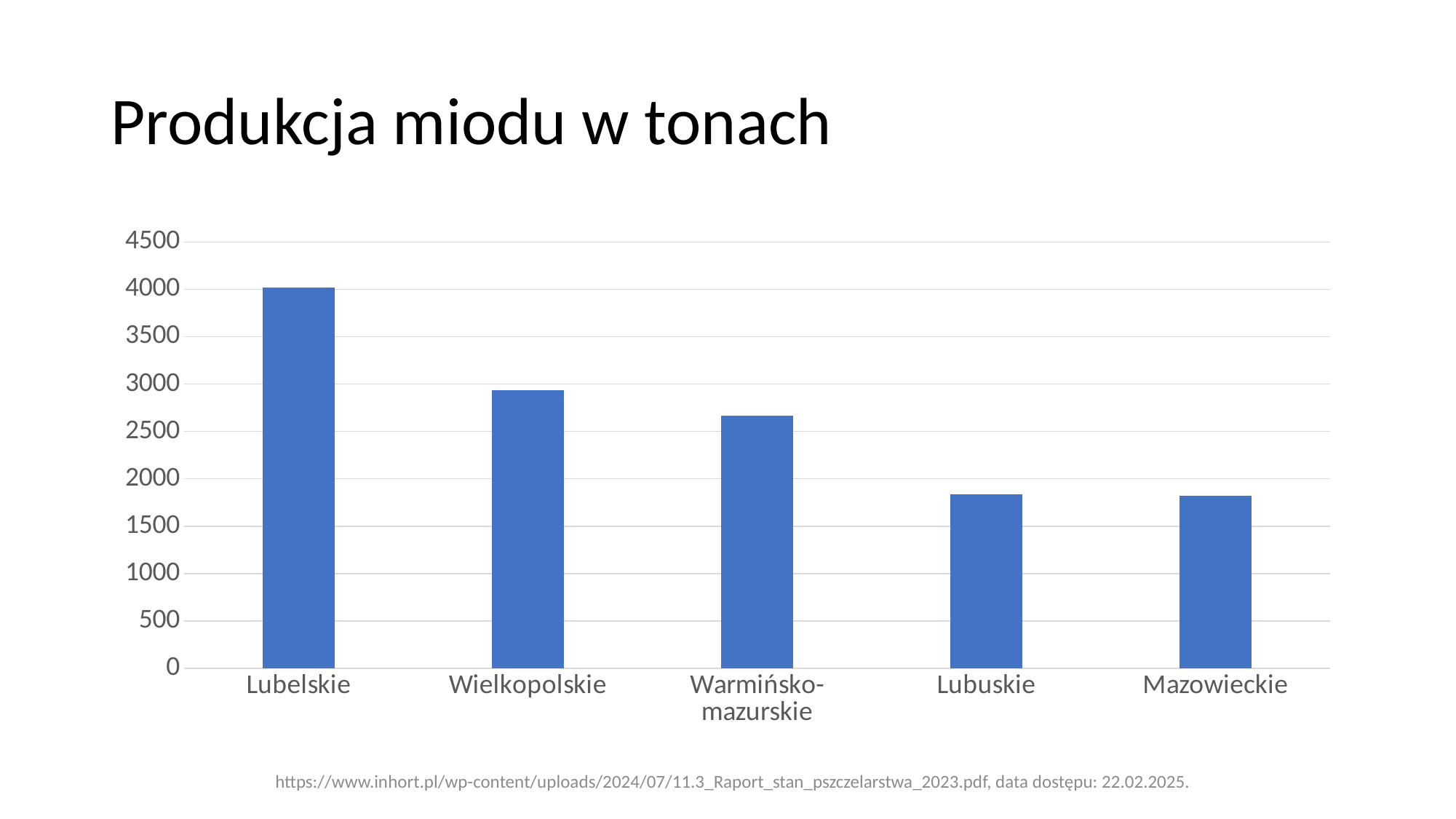

# Produkcja miodu w tonach

### Chart

| Category | Produkcja miodu w tonach |
|---|---|
| Lubelskie | 4015.4 |
| Wielkopolskie | 2932.2 |
| Warmińsko- mazurskie | 2666.8 |
| Lubuskie | 1840.0 |
| Mazowieckie | 1824.4 |
https://www.inhort.pl/wp-content/uploads/2024/07/11.3_Raport_stan_pszczelarstwa_2023.pdf, data dostępu: 22.02.2025.